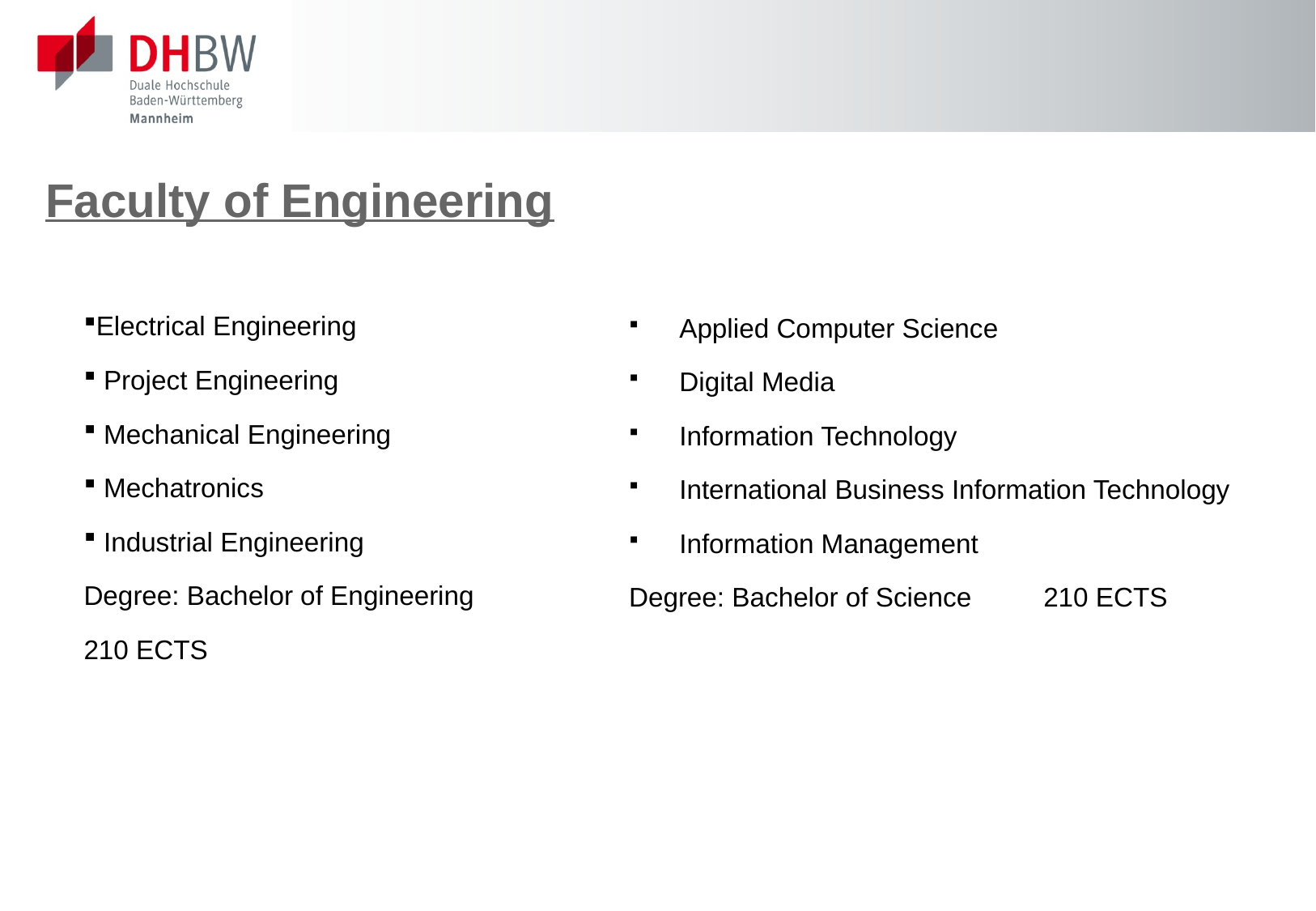

# Faculty of Engineering
Electrical Engineering
 Project Engineering
 Mechanical Engineering
 Mechatronics
 Industrial Engineering
Degree: Bachelor of Engineering
210 ECTS

Applied Computer Science
Digital Media
Information Technology
International Business Information Technology
Information Management
Degree: Bachelor of Science	210 ECTS